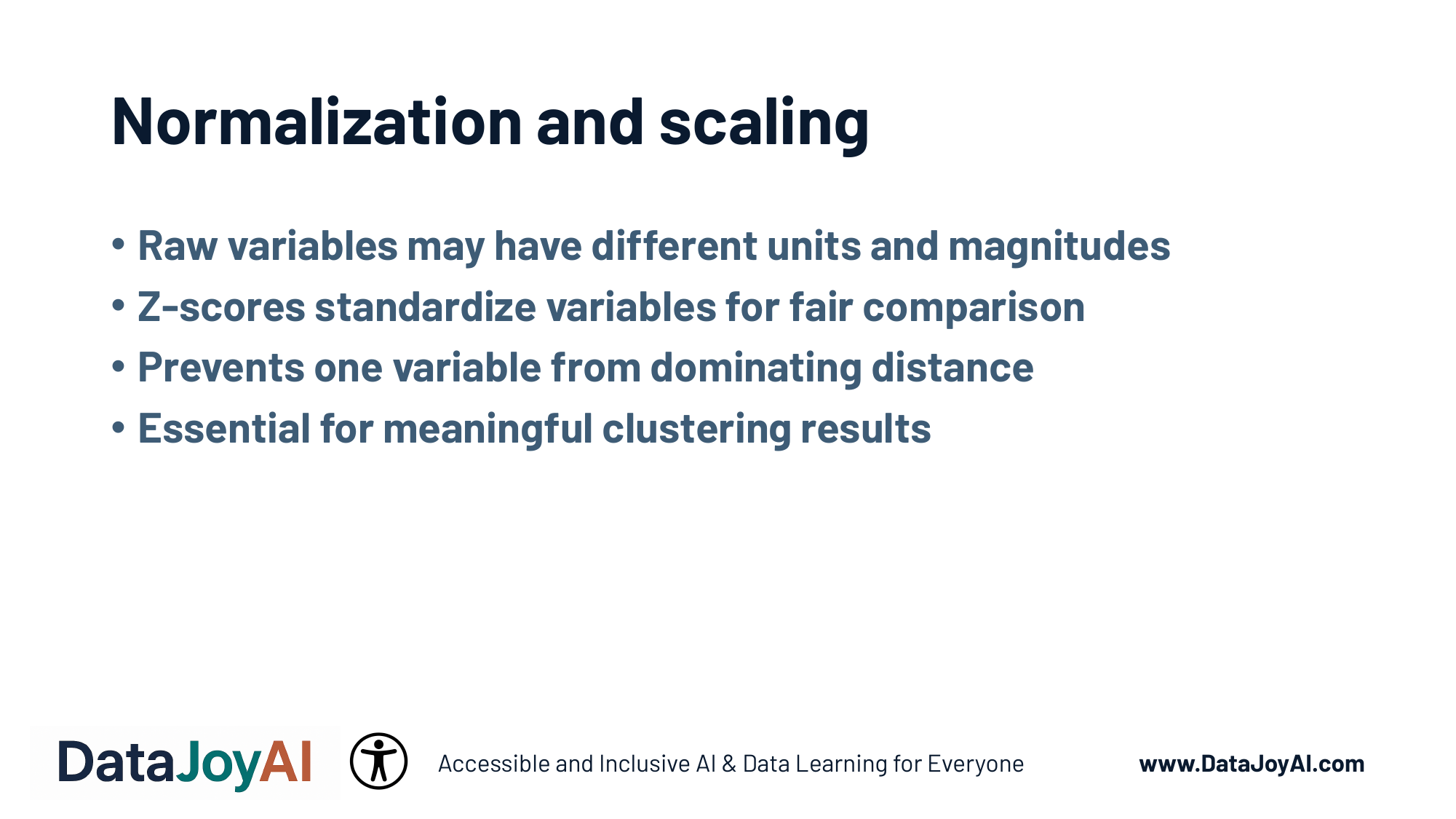

# Normalization and scaling
Raw variables may have different units and magnitudes
Z‑scores standardize variables for fair comparison
Prevents one variable from dominating distance
Essential for meaningful clustering results